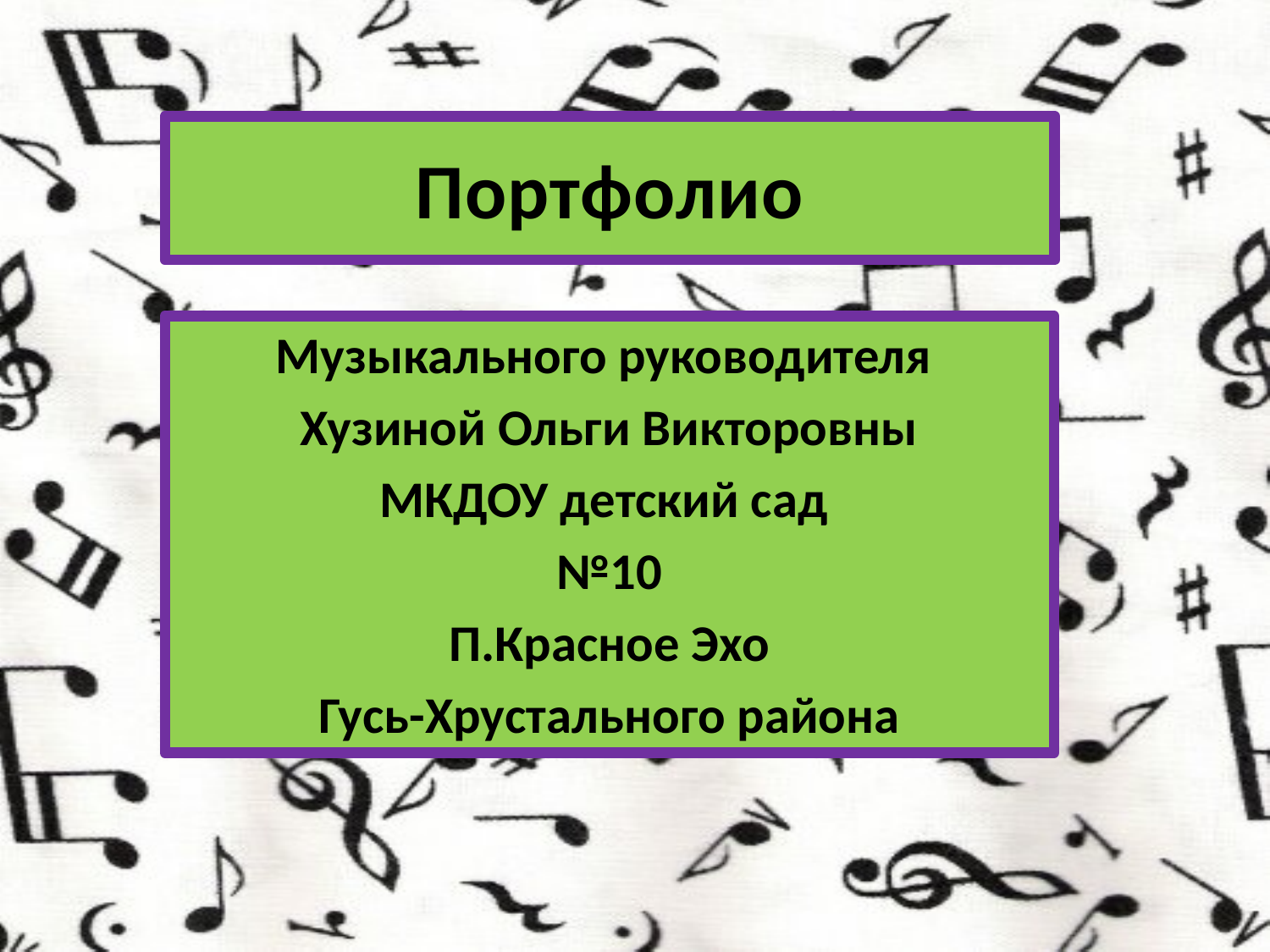

# Портфолио
Музыкального руководителя
Хузиной Ольги Викторовны
МКДОУ детский сад
№10
П.Красное Эхо
Гусь-Хрустального района